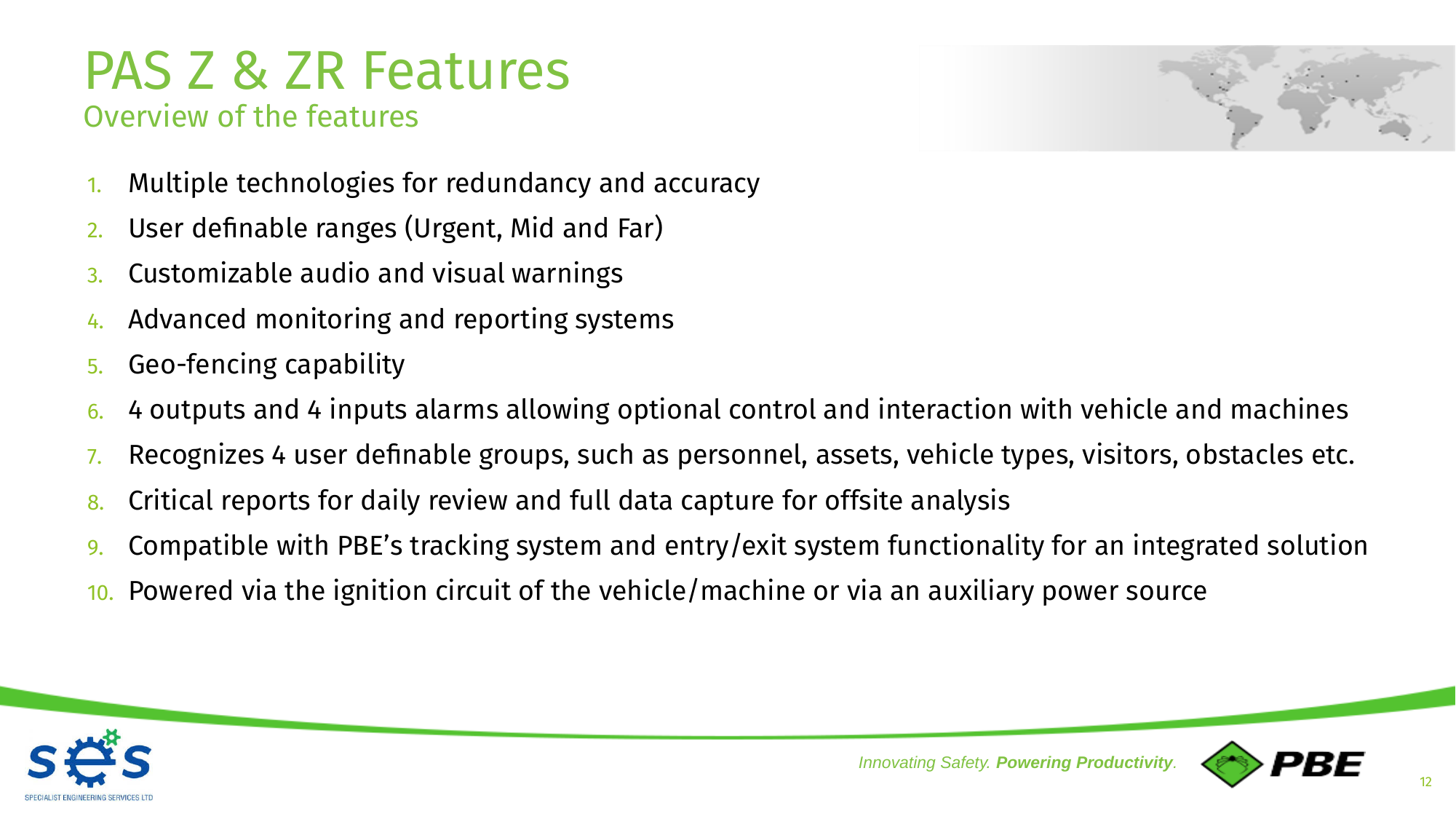

# PAS Z & ZR Features Overview of the features
Multiple technologies for redundancy and accuracy
User definable ranges (Urgent, Mid and Far)
Customizable audio and visual warnings
Advanced monitoring and reporting systems
Geo-fencing capability
4 outputs and 4 inputs alarms allowing optional control and interaction with vehicle and machines
Recognizes 4 user definable groups, such as personnel, assets, vehicle types, visitors, obstacles etc.
Critical reports for daily review and full data capture for offsite analysis
Compatible with PBE’s tracking system and entry/exit system functionality for an integrated solution
Powered via the ignition circuit of the vehicle/machine or via an auxiliary power source

12